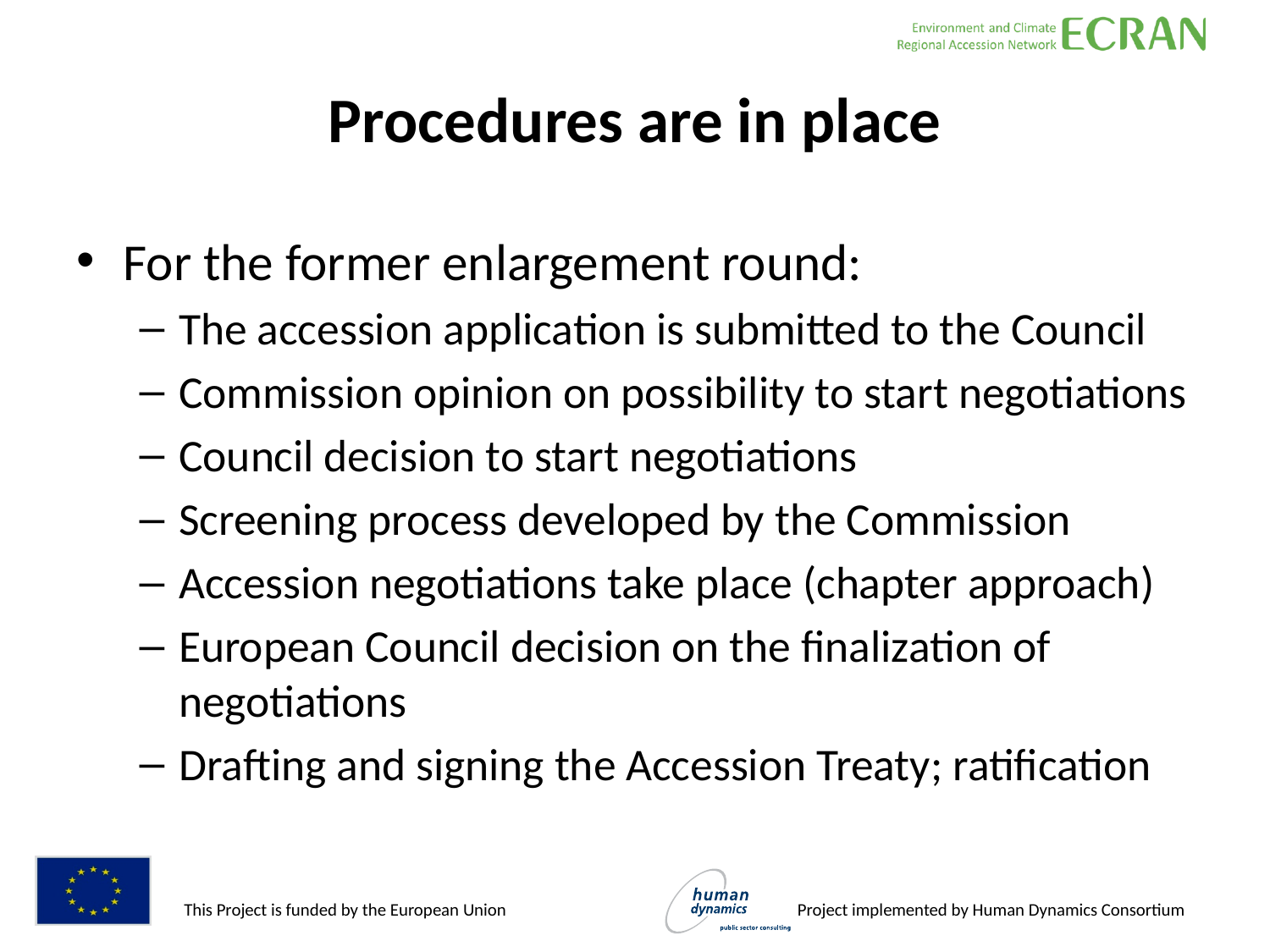

# Procedures are in place
For the former enlargement round:
The accession application is submitted to the Council
Commission opinion on possibility to start negotiations
Council decision to start negotiations
Screening process developed by the Commission
Accession negotiations take place (chapter approach)
European Council decision on the finalization of negotiations
Drafting and signing the Accession Treaty; ratification